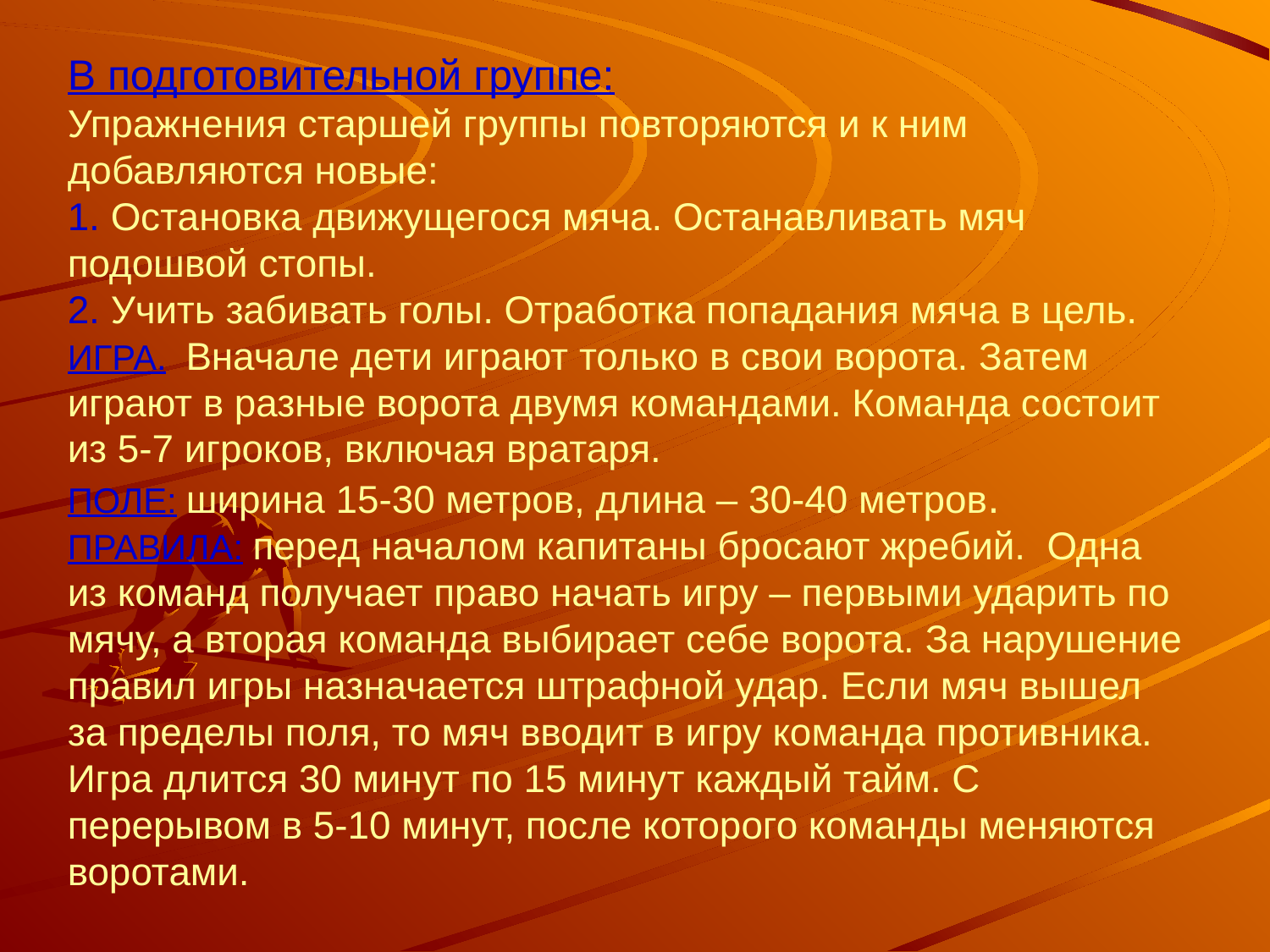

# В подготовительной группе: Упражнения старшей группы повторяются и к ним добавляются новые: 1. Остановка движущегося мяча. Останавливать мяч подошвой стопы. 2. Учить забивать голы. Отработка попадания мяча в цель. ИГРА.  Вначале дети играют только в свои ворота. Затем играют в разные ворота двумя командами. Команда состоит из 5-7 игроков, включая вратаря. ПОЛЕ: ширина 15-30 метров, длина – 30-40 метров. ПРАВИЛА: перед началом капитаны бросают жребий.  Одна из команд получает право начать игру – первыми ударить по мячу, а вторая команда выбирает себе ворота. За нарушение правил игры назначается штрафной удар. Если мяч вышел за пределы поля, то мяч вводит в игру команда противника.  Игра длится 30 минут по 15 минут каждый тайм. С перерывом в 5-10 минут, после которого команды меняются воротами.